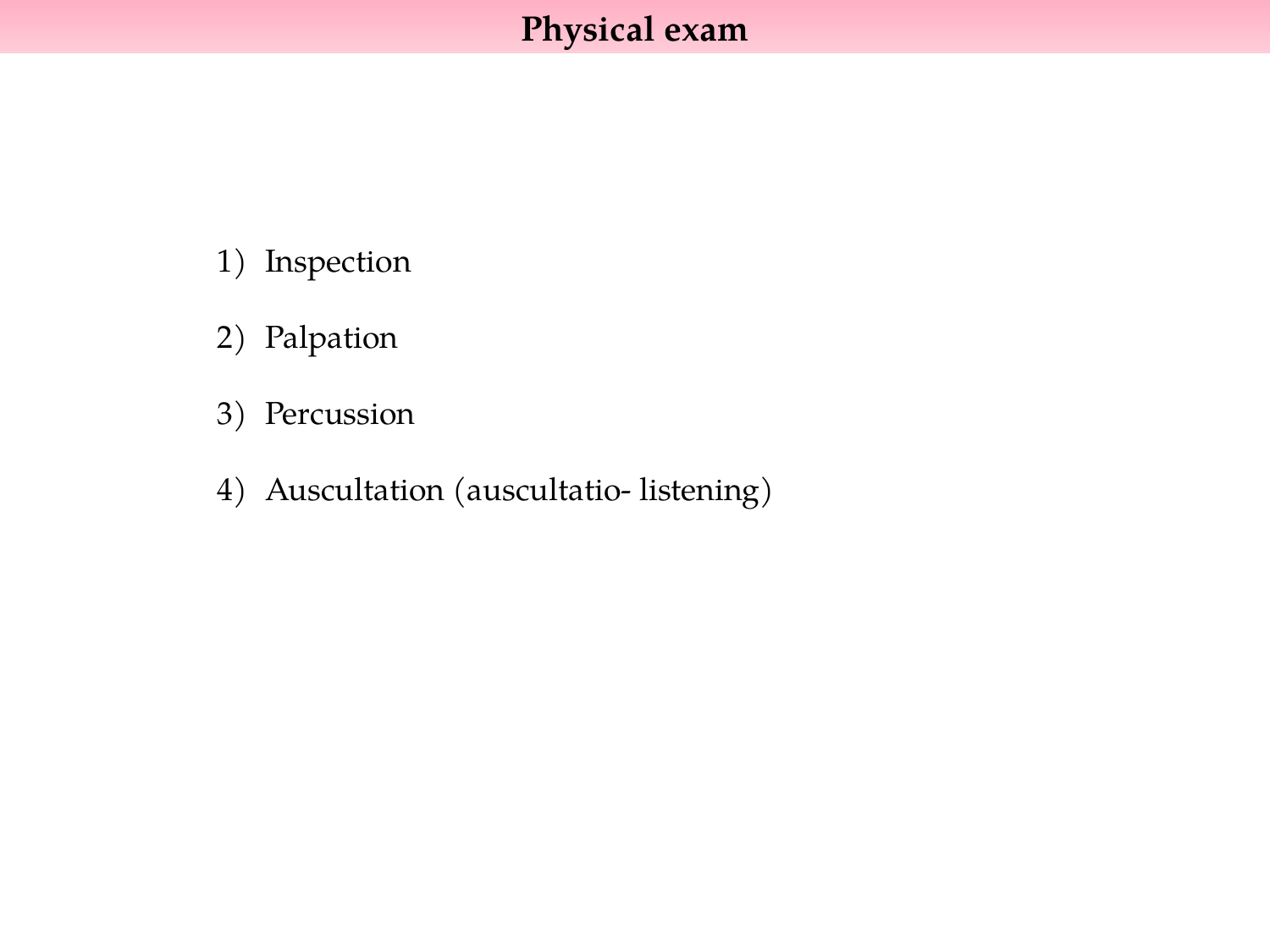

Physical exam
Inspection
Palpation
Percussion
Auscultation (auscultatio- listening)